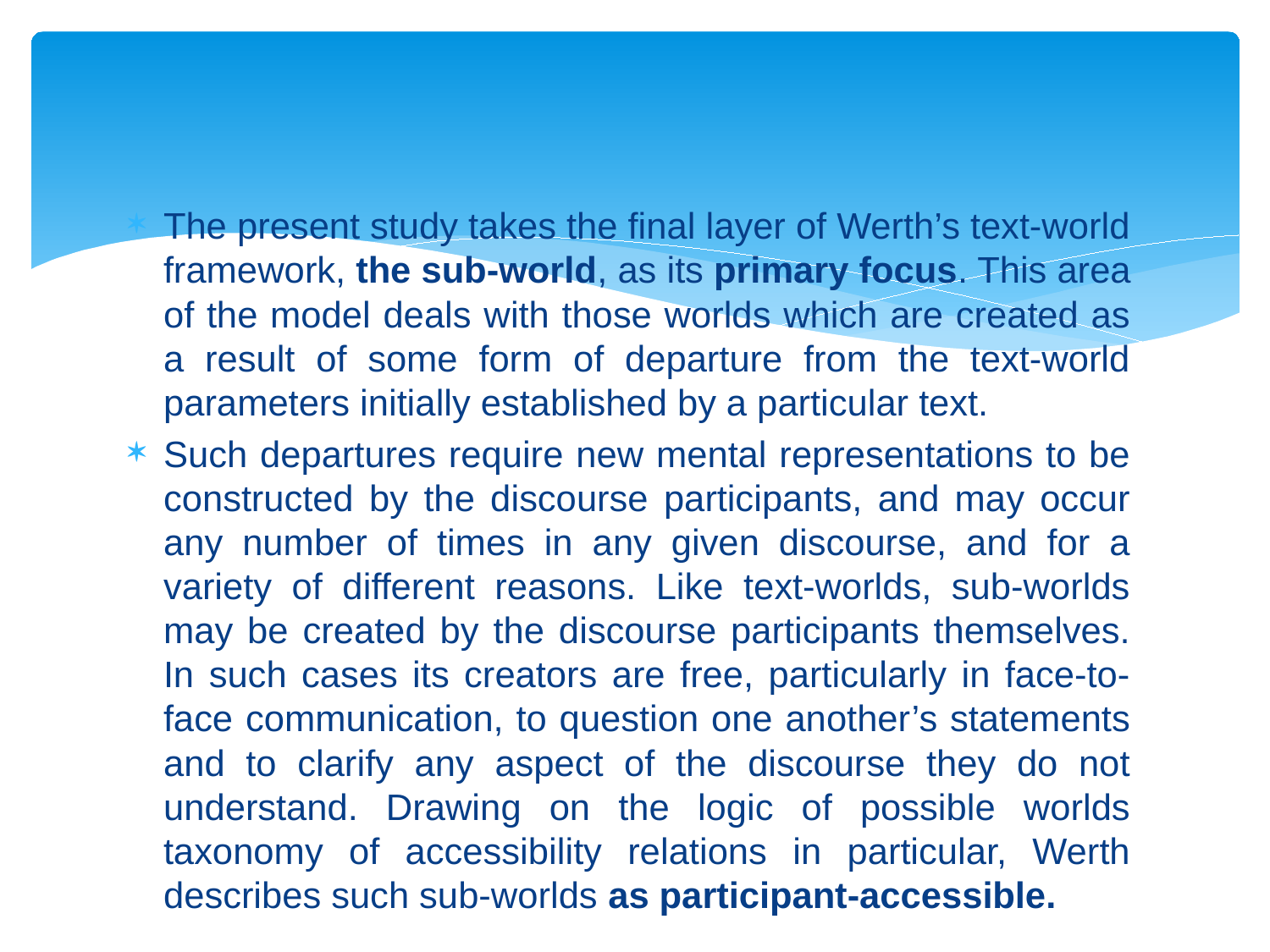

#
The present study takes the final layer of Werth’s text-world framework, the sub-world, as its primary focus. This area of the model deals with those worlds which are created as a result of some form of departure from the text-world parameters initially established by a particular text.
Such departures require new mental representations to be constructed by the discourse participants, and may occur any number of times in any given discourse, and for a variety of different reasons. Like text-worlds, sub-worlds may be created by the discourse participants themselves. In such cases its creators are free, particularly in face-to-face communication, to question one another’s statements and to clarify any aspect of the discourse they do not understand. Drawing on the logic of possible worlds taxonomy of accessibility relations in particular, Werth describes such sub-worlds as participant-accessible.